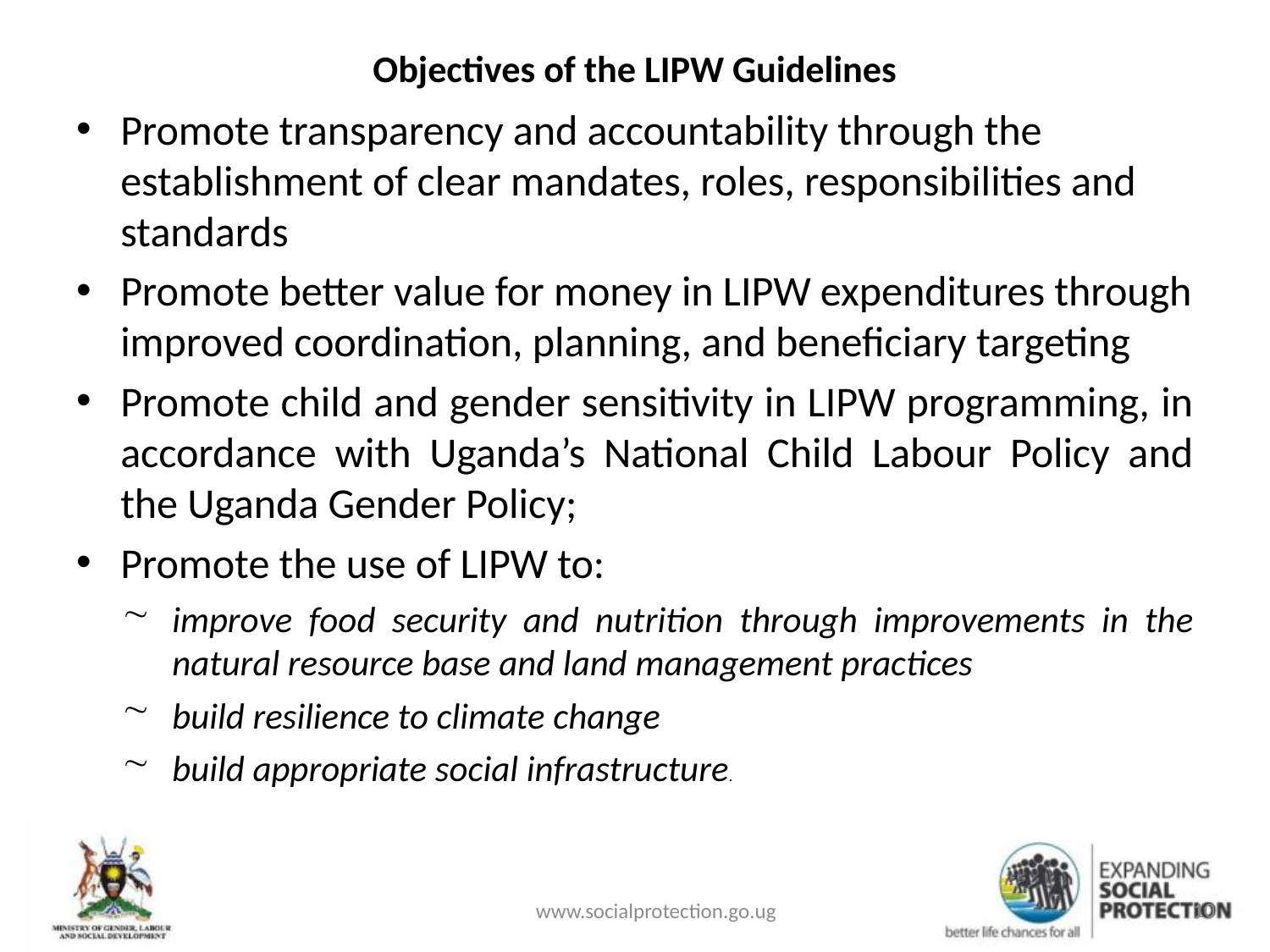

# Objectives of the LIPW Guidelines
Promote transparency and accountability through the establishment of clear mandates, roles, responsibilities and standards
Promote better value for money in LIPW expenditures through improved coordination, planning, and beneficiary targeting
Promote child and gender sensitivity in LIPW programming, in accordance with Uganda’s National Child Labour Policy and the Uganda Gender Policy;
Promote the use of LIPW to:
improve food security and nutrition through improvements in the natural resource base and land management practices
build resilience to climate change
build appropriate social infrastructure.